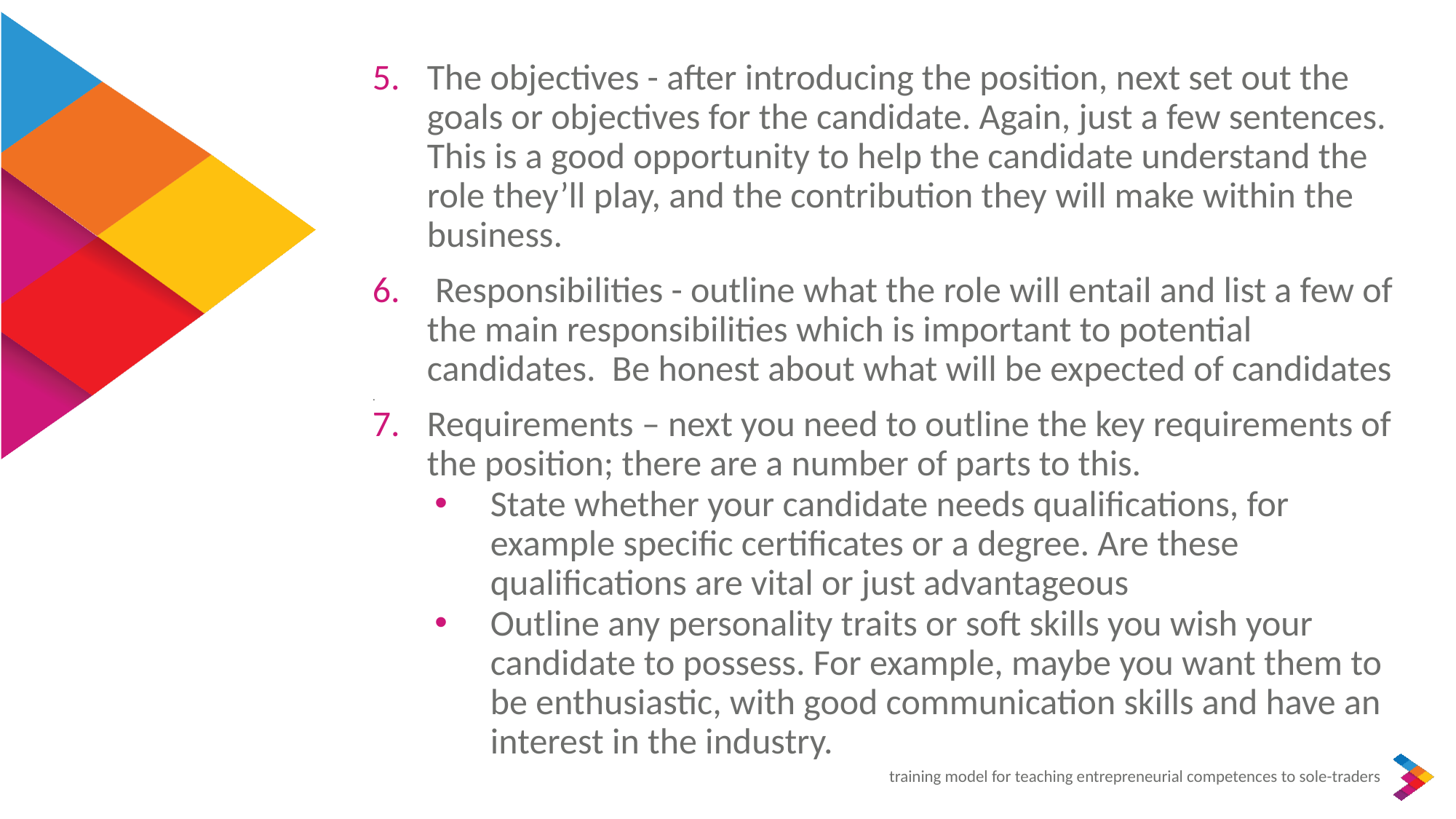

The objectives - after introducing the position, next set out the goals or objectives for the candidate. Again, just a few sentences.  This is a good opportunity to help the candidate understand the role they’ll play, and the contribution they will make within the business.

 Responsibilities - outline what the role will entail and list a few of the main responsibilities which is important to potential candidates.  Be honest about what will be expected of candidates
.
Requirements – next you need to outline the key requirements of the position; there are a number of parts to this.
State whether your candidate needs qualifications, for example specific certificates or a degree. Are these qualifications are vital or just advantageous
Outline any personality traits or soft skills you wish your candidate to possess. For example, maybe you want them to be enthusiastic, with good communication skills and have an interest in the industry.